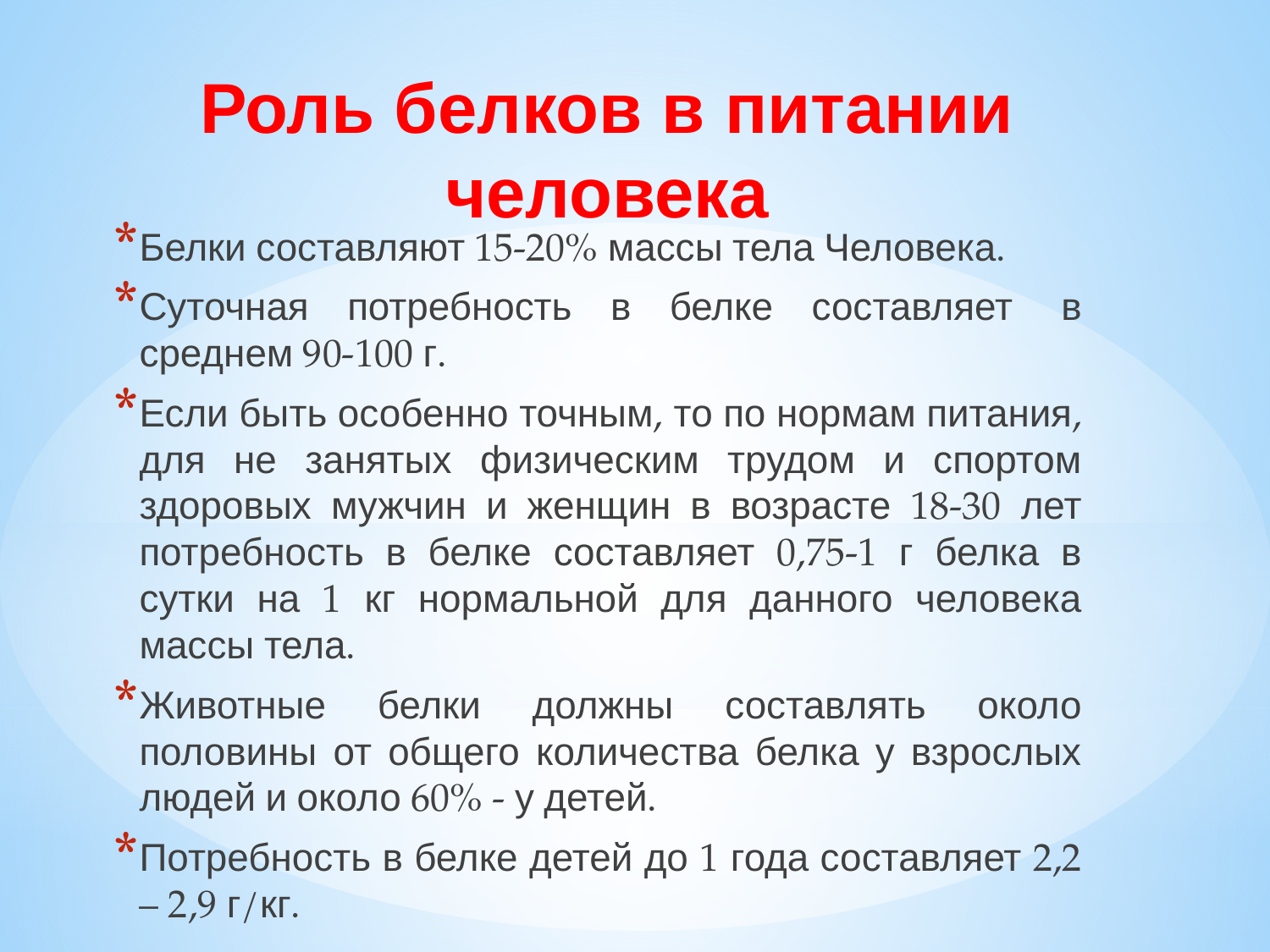

# Роль белков в питании человека
Белки составляют 15-20% массы тела Человека.
Суточная потребность в белке составляет  в среднем 90-100 г.
Если быть особенно точным, то по нормам питания, для не занятых физическим трудом и спортом здоровых мужчин и женщин в возрасте 18-30 лет потребность в белке составляет 0,75-1 г белка в сутки на 1 кг нормальной для данного человека массы тела.
Животные белки должны составлять около половины от общего количества белка у взрослых людей и около 60% - у детей.
Потребность в белке детей до 1 года составляет 2,2 – 2,9 г/кг.